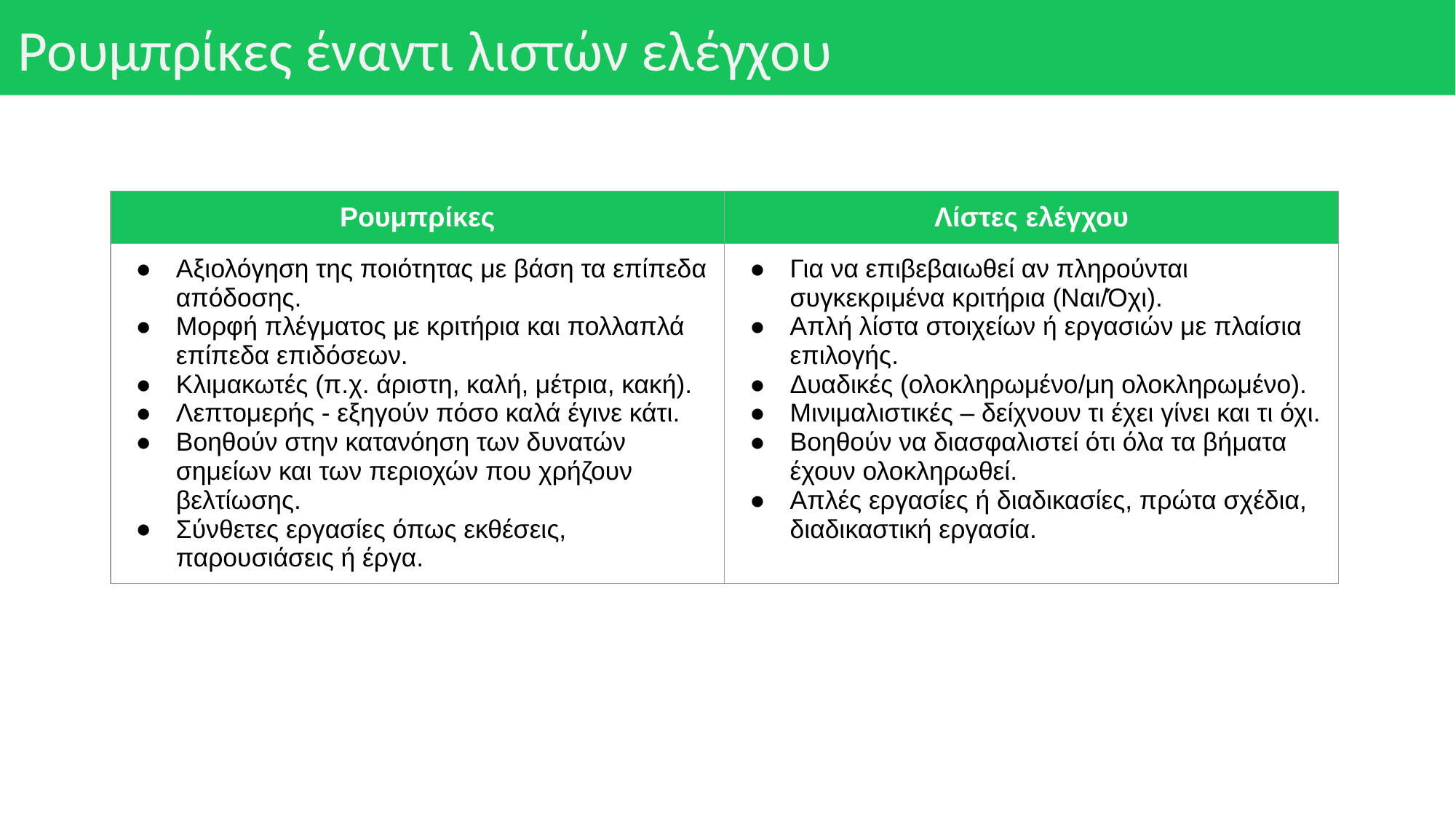

# Ρουμπρίκες έναντι λιστών ελέγχου
| Ρουμπρίκες | Λίστες ελέγχου |
| --- | --- |
| Αξιολόγηση της ποιότητας με βάση τα επίπεδα απόδοσης. Μορφή πλέγματος με κριτήρια και πολλαπλά επίπεδα επιδόσεων. Κλιμακωτές (π.χ. άριστη, καλή, μέτρια, κακή). Λεπτομερής - εξηγούν πόσο καλά έγινε κάτι. Βοηθούν στην κατανόηση των δυνατών σημείων και των περιοχών που χρήζουν βελτίωσης. Σύνθετες εργασίες όπως εκθέσεις, παρουσιάσεις ή έργα. | Για να επιβεβαιωθεί αν πληρούνται συγκεκριμένα κριτήρια (Ναι/Όχι). Απλή λίστα στοιχείων ή εργασιών με πλαίσια επιλογής. Δυαδικές (ολοκληρωμένο/μη ολοκληρωμένο). Μινιμαλιστικές – δείχνουν τι έχει γίνει και τι όχι. Βοηθούν να διασφαλιστεί ότι όλα τα βήματα έχουν ολοκληρωθεί. Απλές εργασίες ή διαδικασίες, πρώτα σχέδια, διαδικαστική εργασία. |